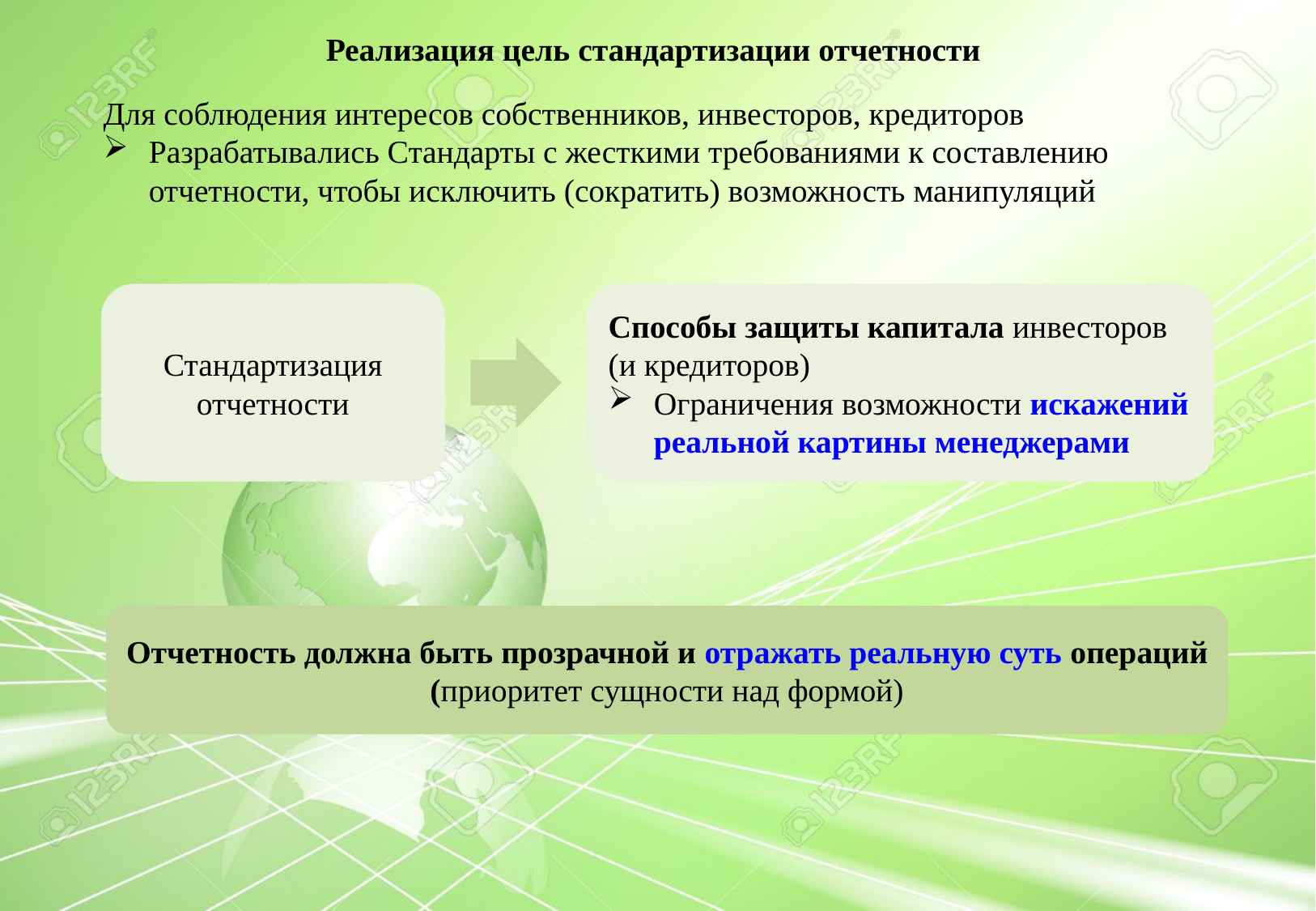

# Реализация цель стандартизации отчетности
Для соблюдения интересов собственников, инвесторов, кредиторов
Разрабатывались Стандарты с жесткими требованиями к составлению отчетности, чтобы исключить (сократить) возможность манипуляций
Способы защиты капитала инвесторов (и кредиторов)
Ограничения возможности искажений реальной картины менеджерами
Стандартизация отчетности

Отчетность должна быть прозрачной и отражать реальную суть операций (приоритет сущности над формой)